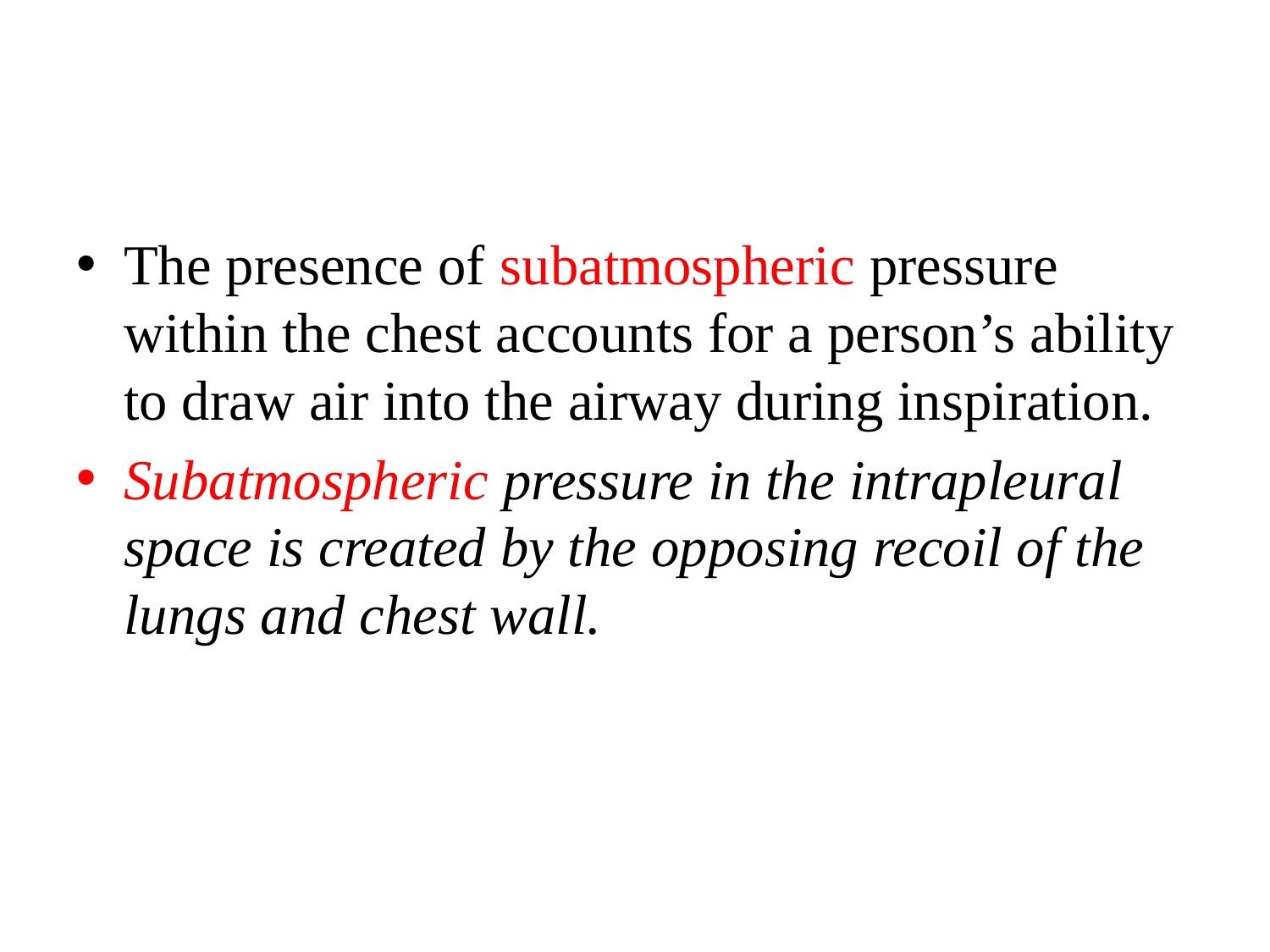

#
The presence of subatmospheric pressure within the chest accounts for a person’s ability to draw air into the airway during inspiration.
Subatmospheric pressure in the intrapleural space is created by the opposing recoil of the lungs and chest wall.